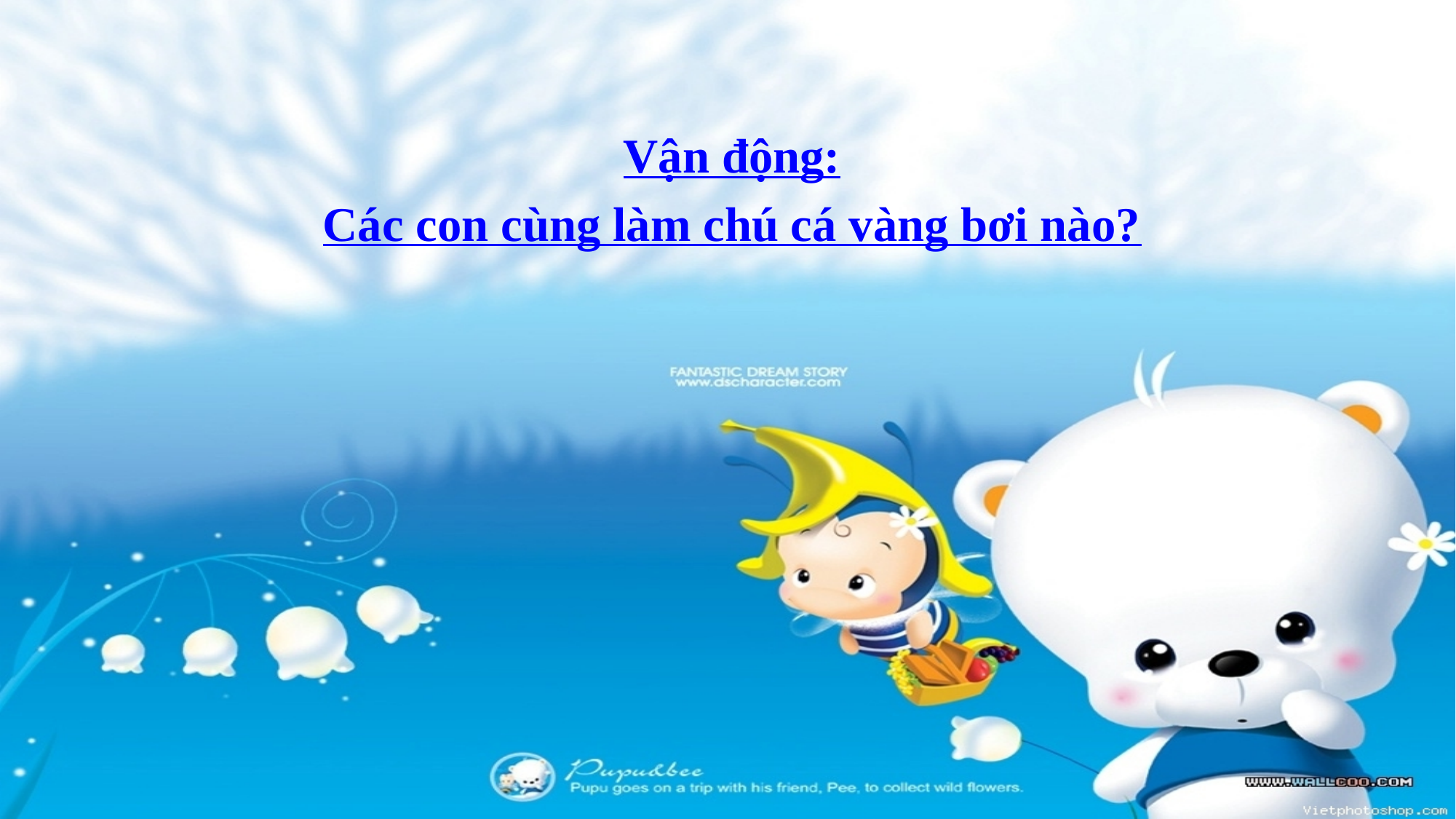

Vận động:
Các con cùng làm chú cá vàng bơi nào?